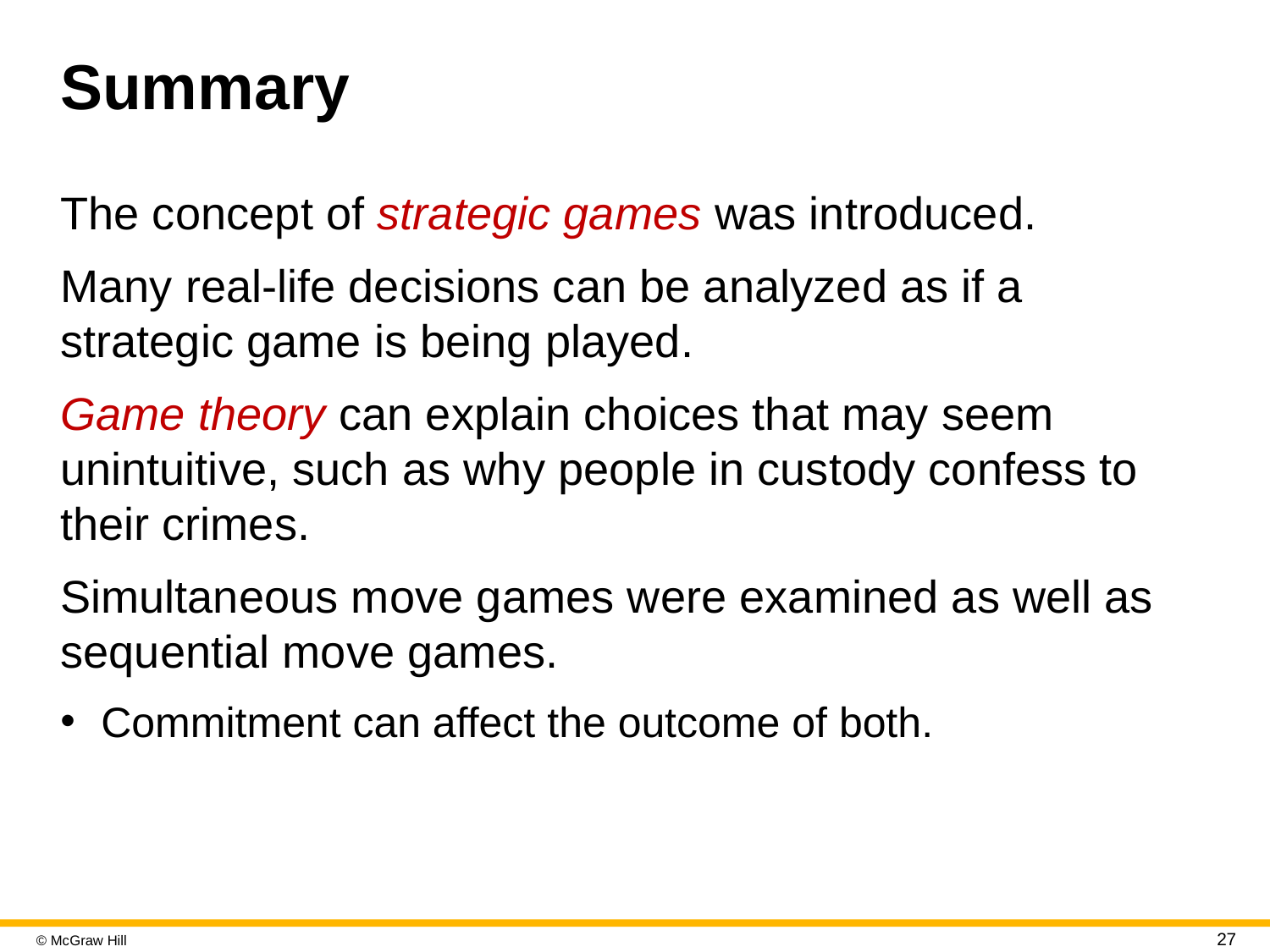

# Summary
The concept of strategic games was introduced.
Many real-life decisions can be analyzed as if a strategic game is being played.
Game theory can explain choices that may seem unintuitive, such as why people in custody confess to their crimes.
Simultaneous move games were examined as well as sequential move games.
Commitment can affect the outcome of both.